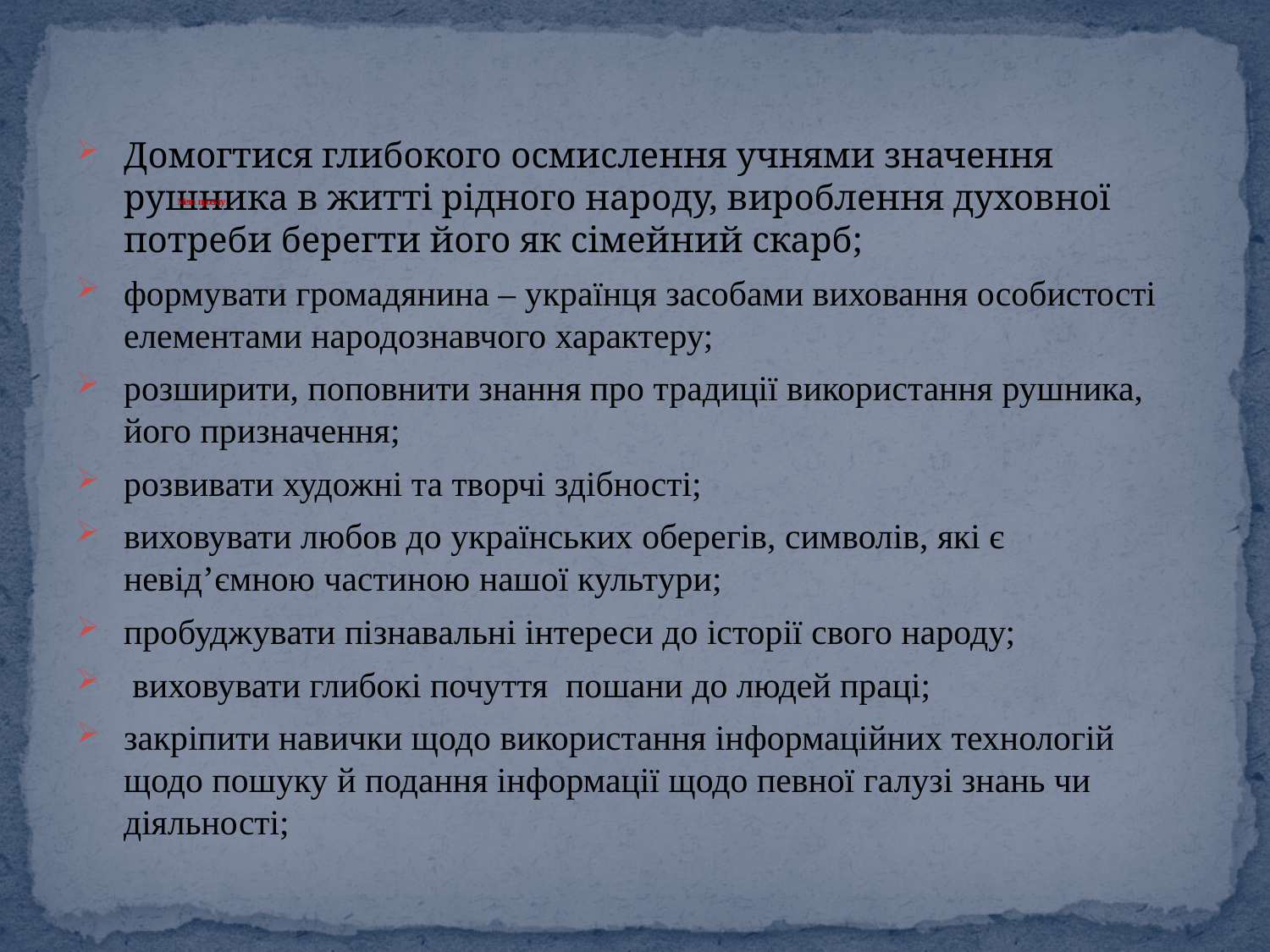

# Мета проекту:
Домогтися глибокого осмислення учнями значення рушника в житті рідного народу, вироблення духовної потреби берегти його як сімейний скарб;
формувати громадянина – українця засобами виховання особистості елементами народознавчого характеру;
розширити, поповнити знання про традиції використання рушника, його призначення;
розвивати художні та творчі здібності;
виховувати любов до українських оберегів, символів, які є невід’ємною частиною нашої культури;
пробуджувати пізнавальні інтереси до історії свого народу;
 виховувати глибокі почуття  пошани до людей праці;
закріпити навички щодо використання інформаційних технологій щодо пошуку й подання інформації щодо певної галузі знань чи діяльності;